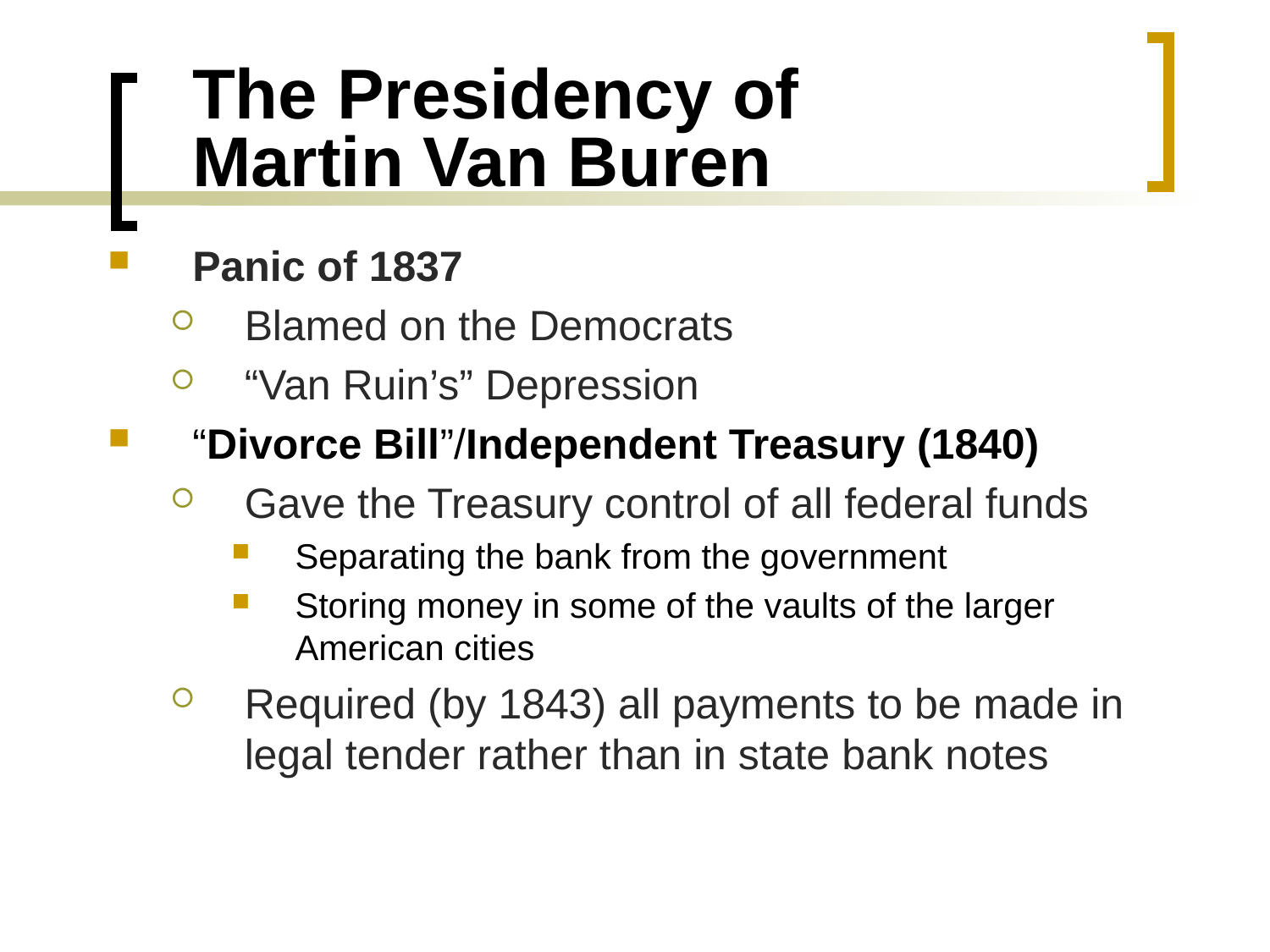

The Presidency of
Martin Van Buren
Panic of 1837
Blamed on the Democrats
“Van Ruin’s” Depression
“Divorce Bill”/Independent Treasury (1840)
Gave the Treasury control of all federal funds
Separating the bank from the government
Storing money in some of the vaults of the larger American cities
Required (by 1843) all payments to be made in legal tender rather than in state bank notes